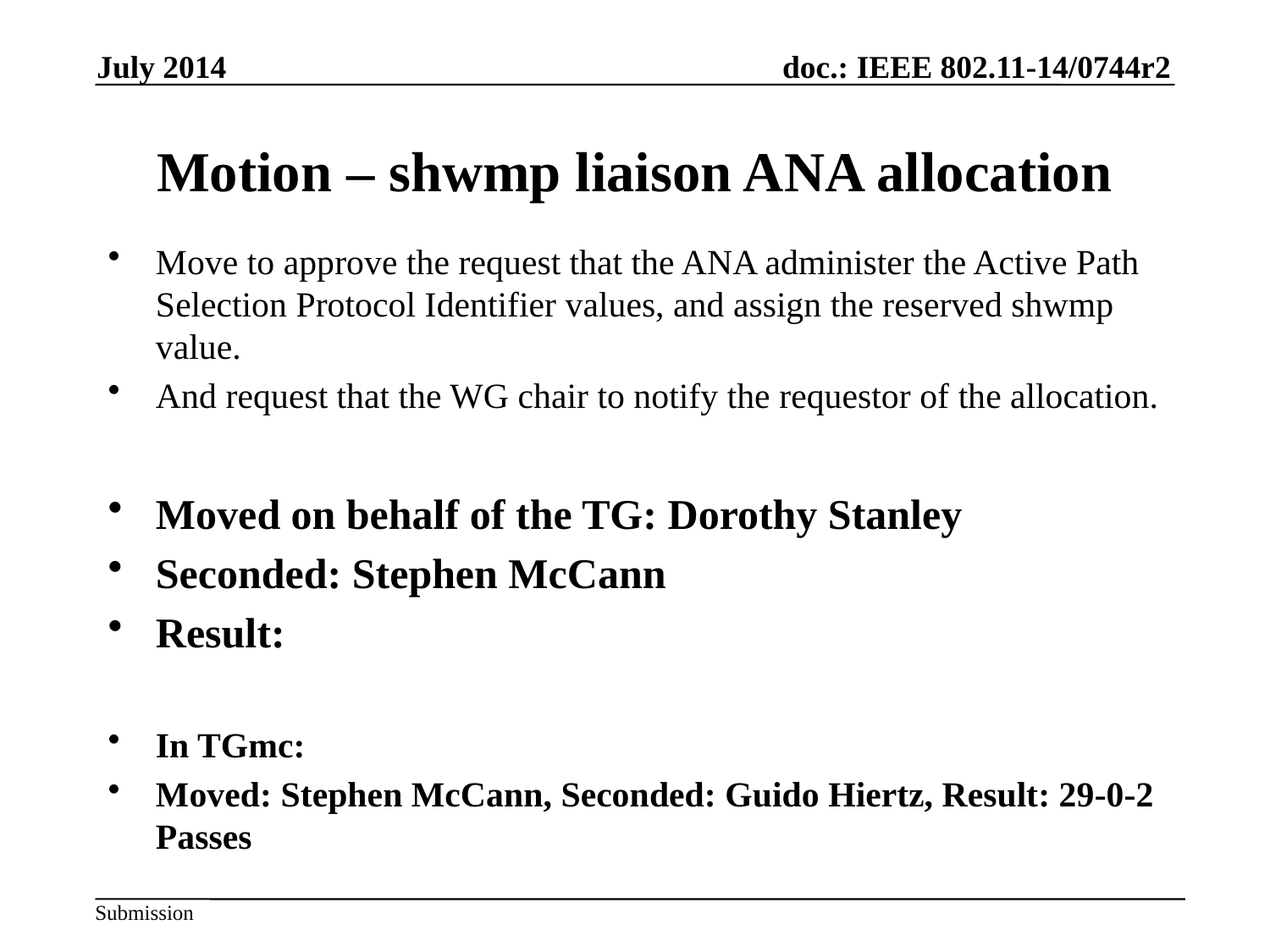

July 2014
# Motion – shwmp liaison ANA allocation
Move to approve the request that the ANA administer the Active Path Selection Protocol Identifier values, and assign the reserved shwmp value.
And request that the WG chair to notify the requestor of the allocation.

Moved on behalf of the TG: Dorothy Stanley
Seconded: Stephen McCann
Result:

In TGmc:
Moved: Stephen McCann, Seconded: Guido Hiertz, Result: 29-0-2 Passes